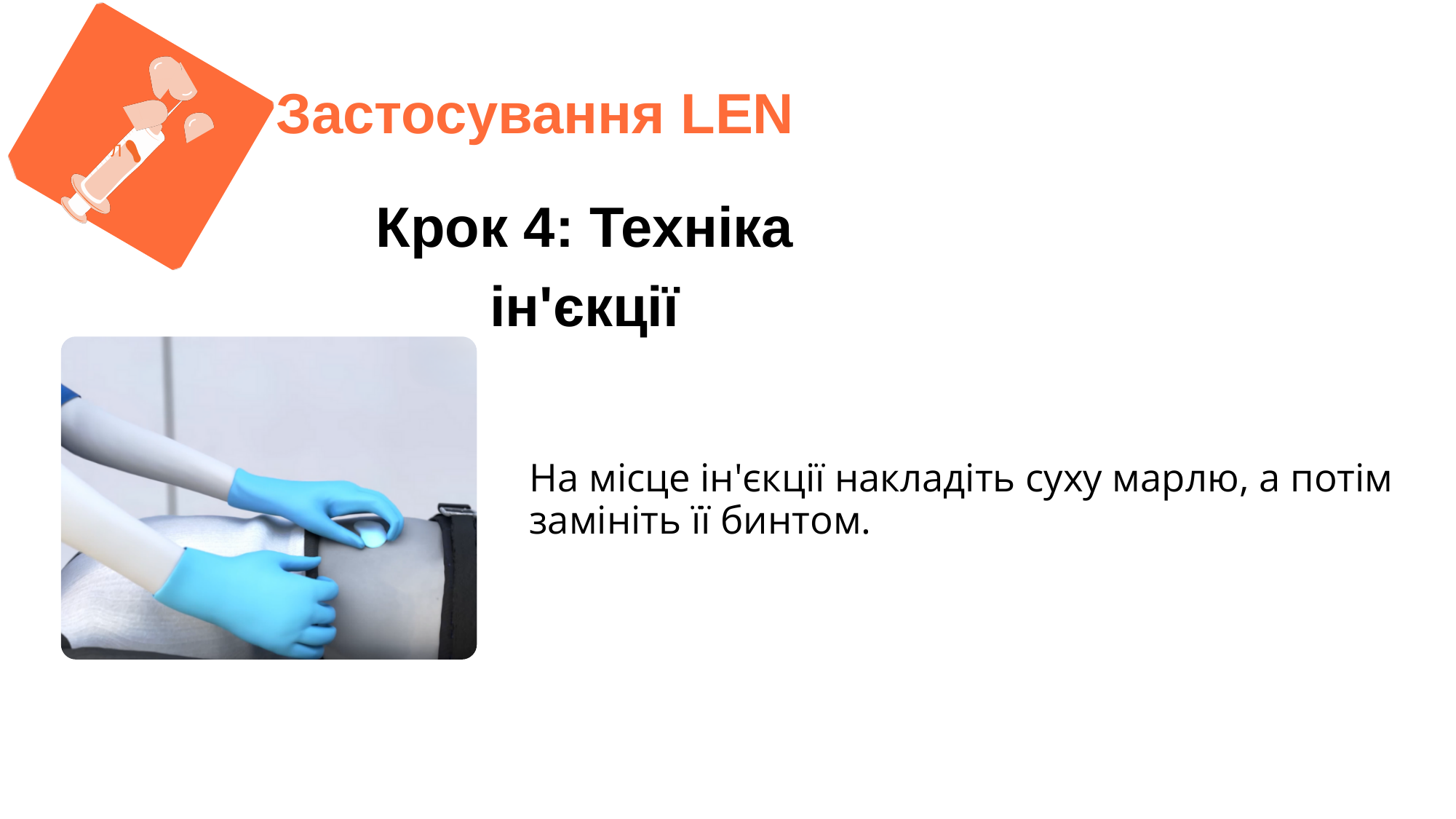

Л
Застосування LEN
Крок 4: Техніка ін'єкції

На місце ін'єкції накладіть суху марлю, а потім замініть її бинтом.